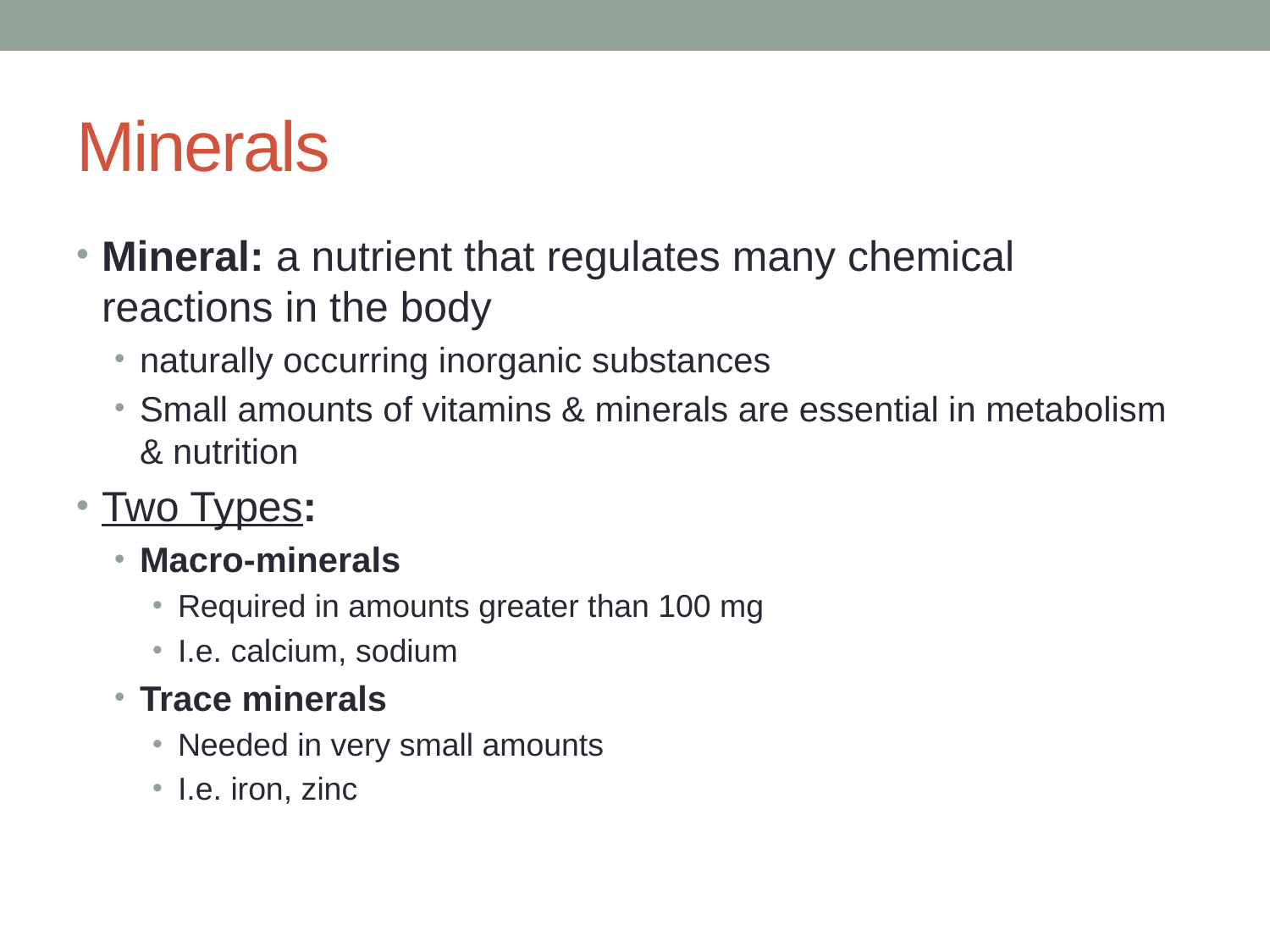

# Minerals
Mineral: a nutrient that regulates many chemical reactions in the body
naturally occurring inorganic substances
Small amounts of vitamins & minerals are essential in metabolism & nutrition
Two Types:
Macro-minerals
Required in amounts greater than 100 mg
I.e. calcium, sodium
Trace minerals
Needed in very small amounts
I.e. iron, zinc